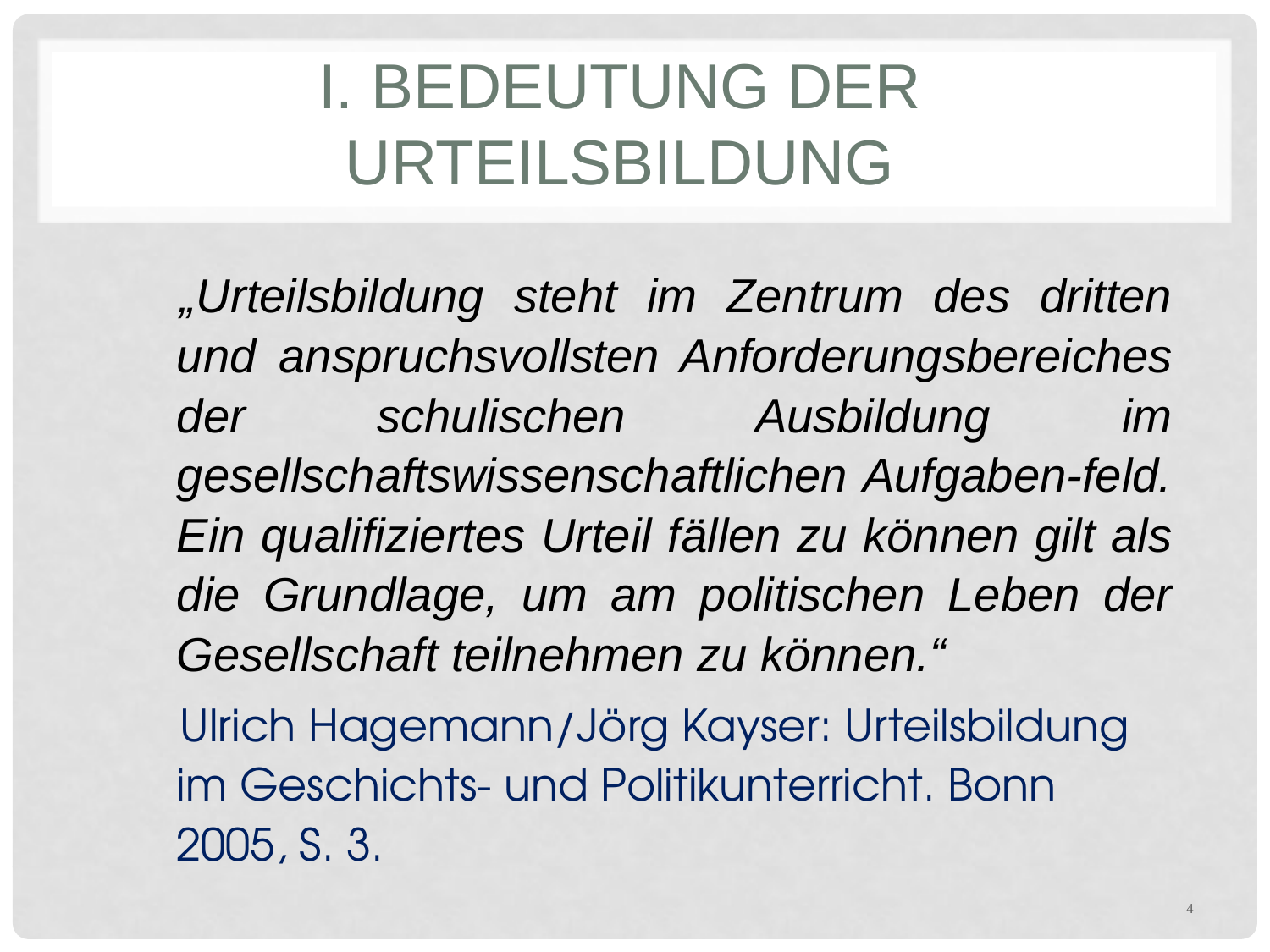

# I. Bedeutung der Urteilsbildung
„Urteilsbildung steht im Zentrum des dritten und anspruchsvollsten Anforderungsbereiches der schulischen Ausbildung im gesellschaftswissenschaftlichen Aufgaben-feld. Ein qualifiziertes Urteil fällen zu können gilt als die Grundlage, um am politischen Leben der Gesellschaft teilnehmen zu können.“
Ulrich Hagemann/Jörg Kayser: Urteilsbildung im Geschichts- und Politikunterricht. Bonn 2005, S. 3.
4